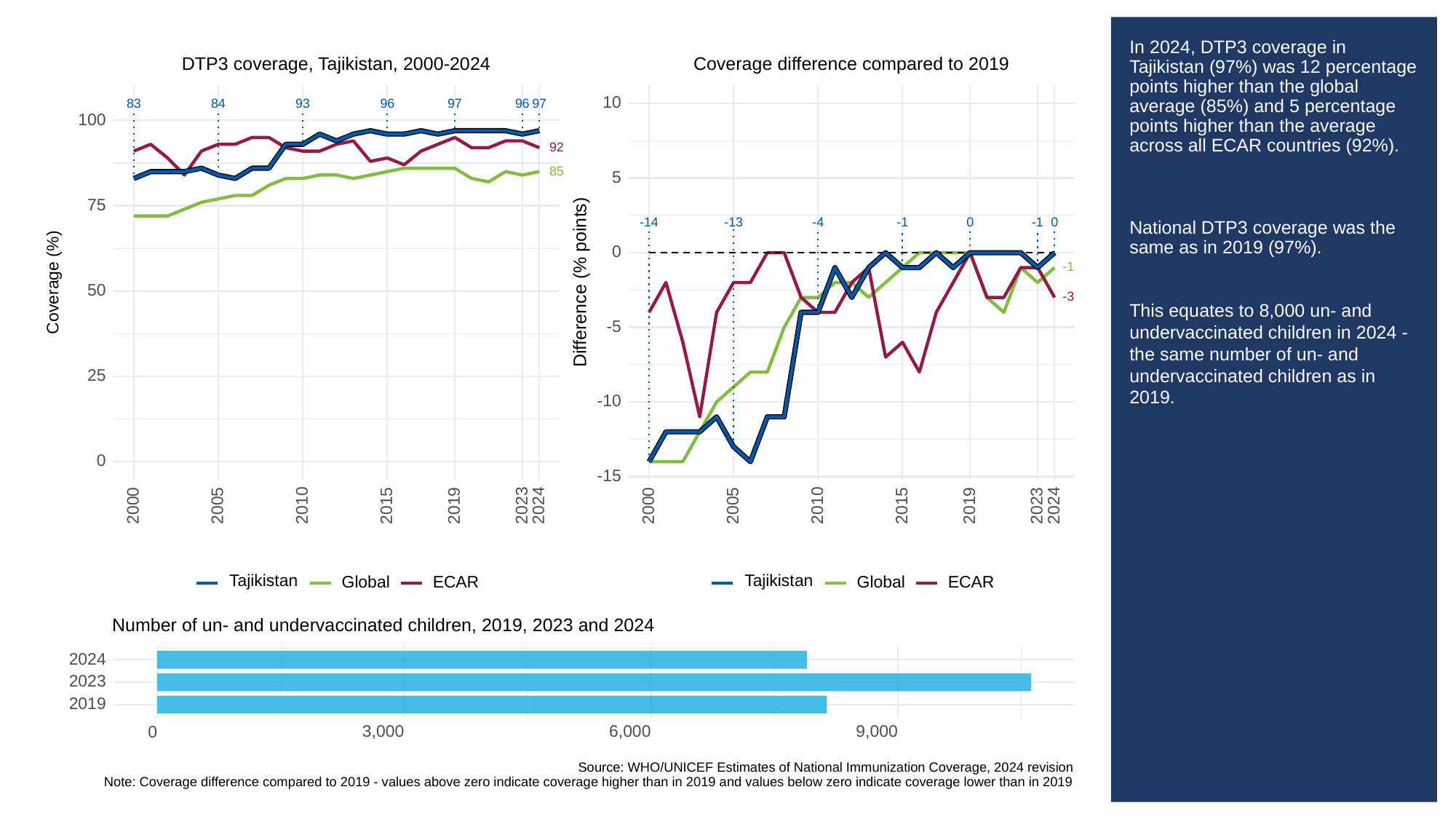

# In 2024, DTP3 coverage in Tajikistan (97%) was 12 percentage points higher than the global average (85%) and 5 percentage points higher than the average across all ECAR countries (92%).

National DTP3 coverage was the same as in 2019 (97%).

This equates to 8,000 un- and undervaccinated children in 2024 - the same number of un- and undervaccinated children as in 2019.

Coverage difference compared to 2019
DTP3 coverage, Tajikistan, 2000-2024

10
83
93
84
96
97
96
97

100

92

85

5

75

-13
0
0
-14
-1
-1
-4

0

-1
Difference (% points)
Coverage (%)
50

-3
-5

25

-10

0

-15

2023
2023
2000
2005
2010
2015
2019
2024
2000
2005
2010
2015
2019
2024
Tajikistan
Tajikistan
Global
ECAR
Global
ECAR

Number of un- and undervaccinated children, 2019, 2023 and 2024

2024

2023

2019

3,000
6,000
9,000
0
Source: WHO/UNICEF Estimates of National Immunization Coverage, 2024 revision
Note: Coverage difference compared to 2019 - values above zero indicate coverage higher than in 2019 and values below zero indicate coverage lower than in 2019